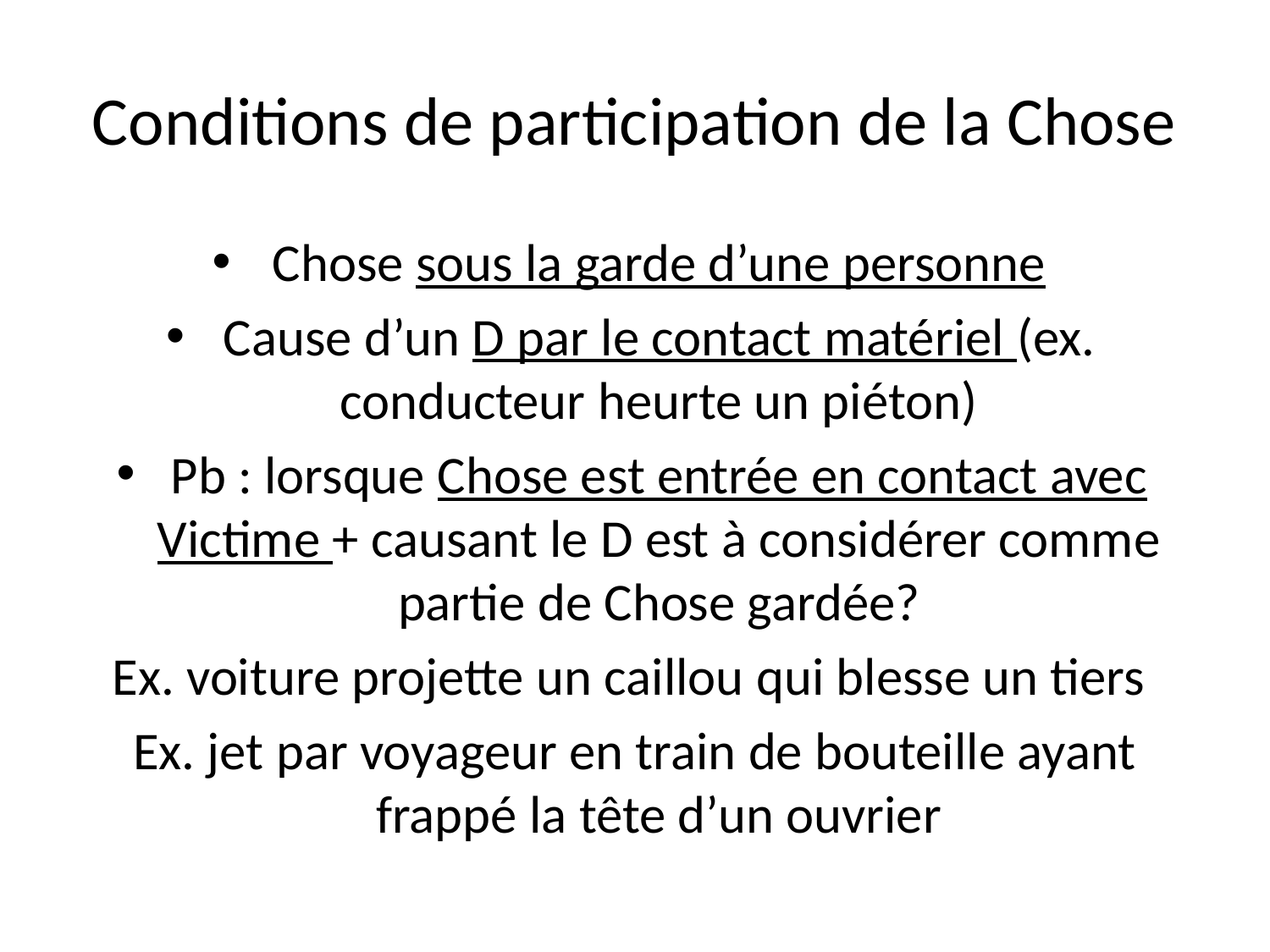

# Conditions de participation de la Chose
Chose sous la garde d’une personne
Cause d’un D par le contact matériel (ex. conducteur heurte un piéton)
Pb : lorsque Chose est entrée en contact avec Victime + causant le D est à considérer comme partie de Chose gardée?
Ex. voiture projette un caillou qui blesse un tiers
Ex. jet par voyageur en train de bouteille ayant frappé la tête d’un ouvrier